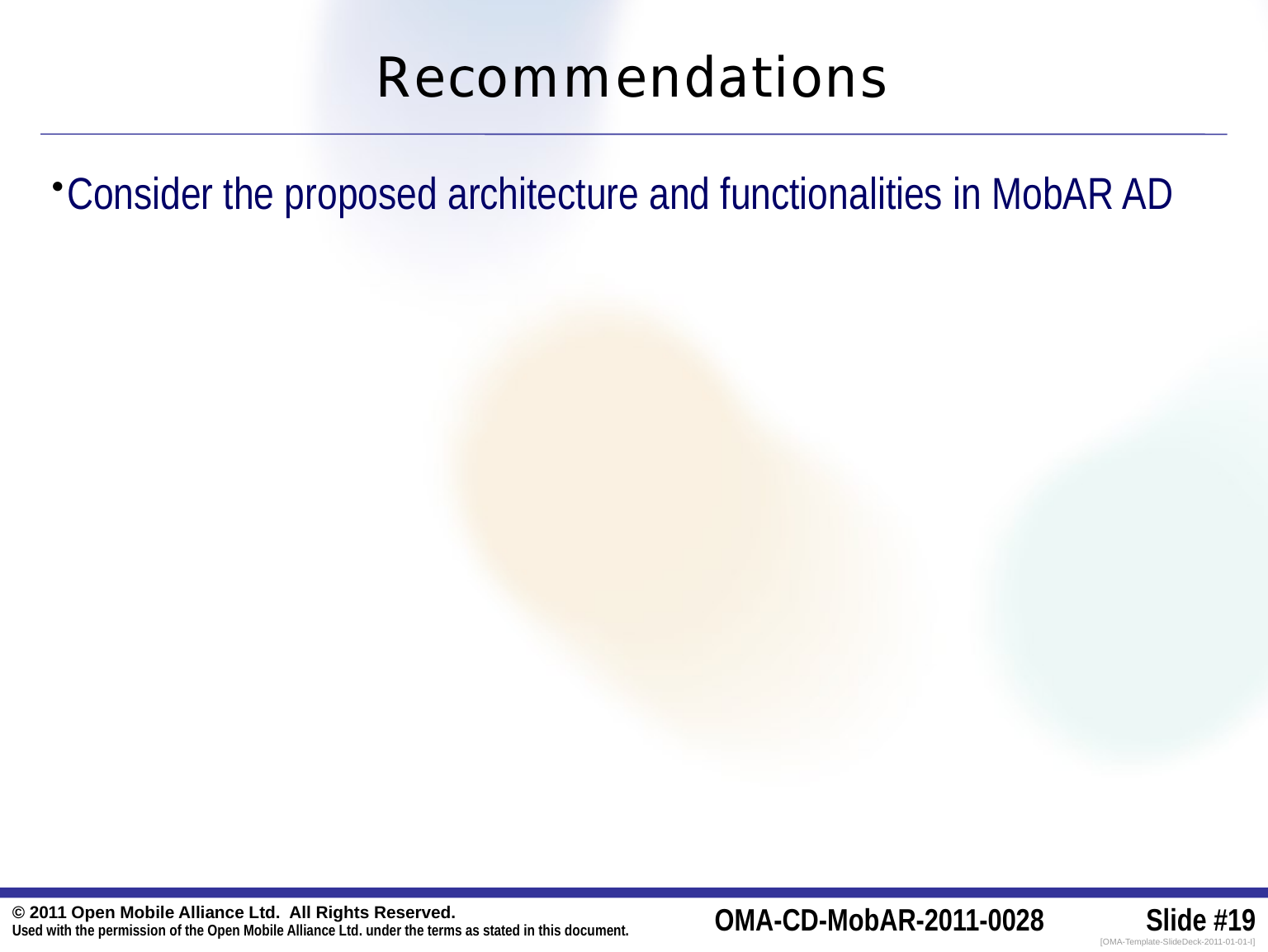

# Recommendations
Consider the proposed architecture and functionalities in MobAR AD